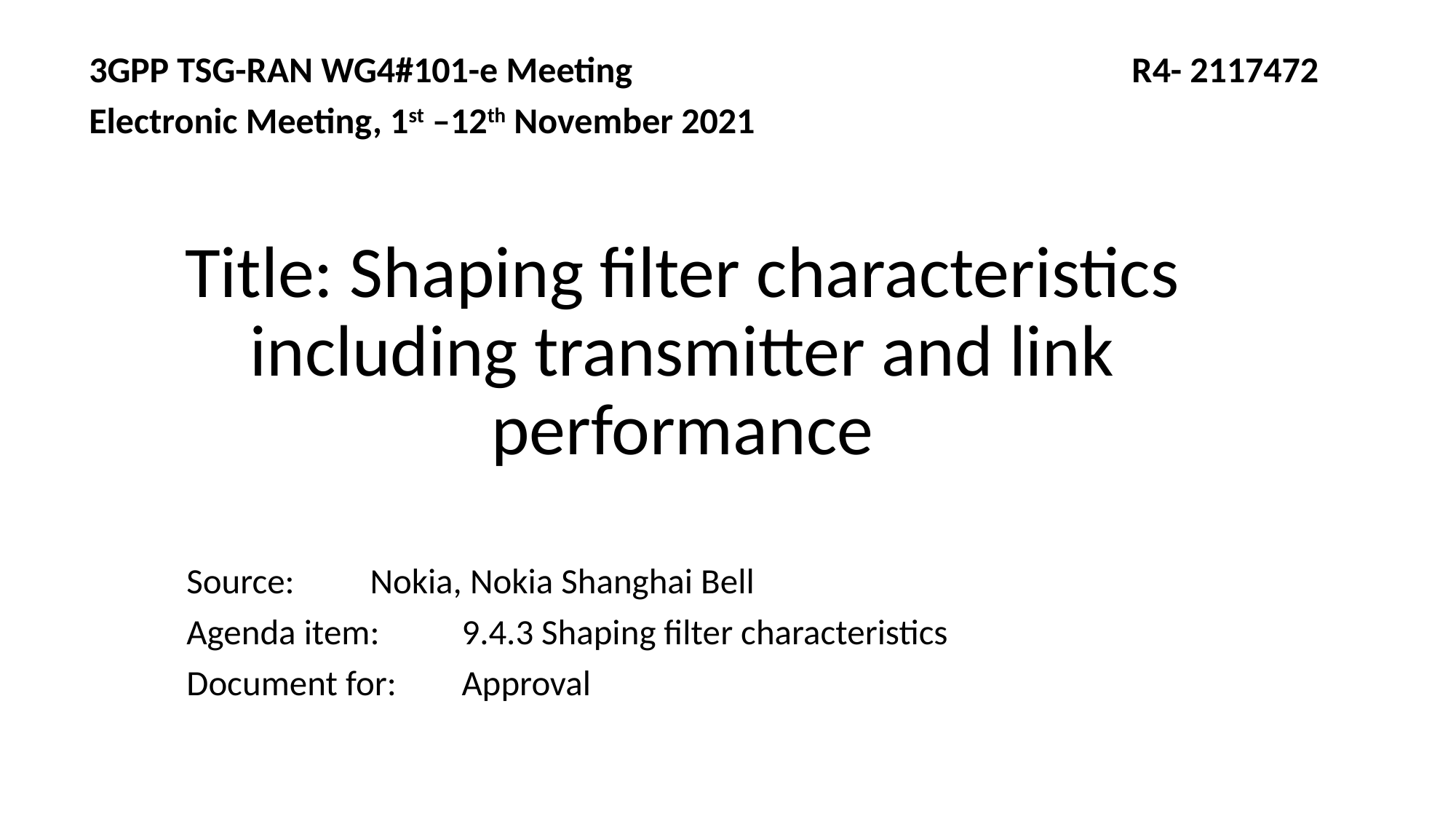

3GPP TSG-RAN WG4#101-e Meeting                                                             R4- 2117472
Electronic Meeting, 1st –12th November 2021
# Title: Shaping filter characteristics including transmitter and link performance
Source:		Nokia, Nokia Shanghai Bell
Agenda item:		9.4.3 Shaping filter characteristics
Document for:	Approval